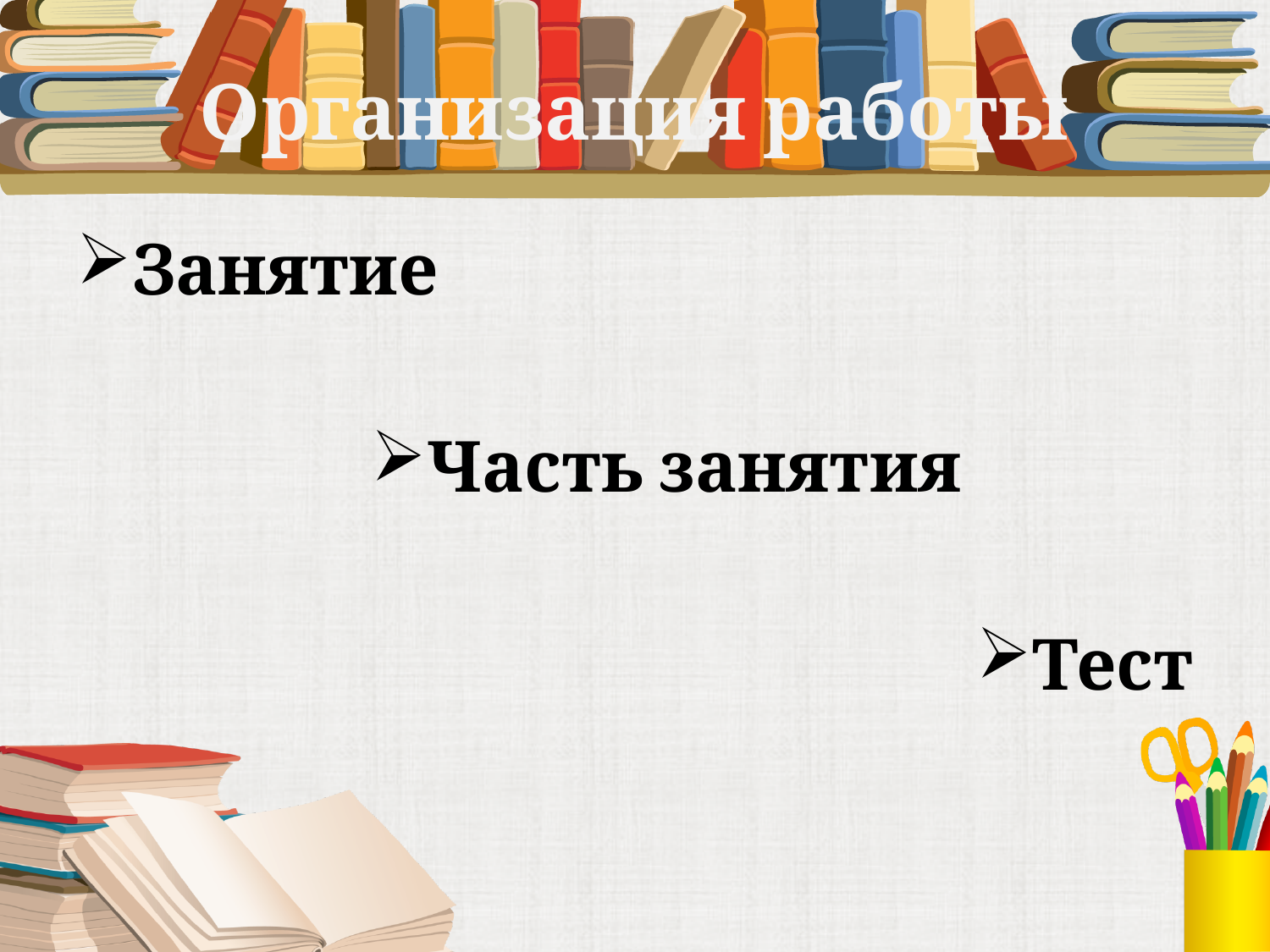

# Организация работы
Занятие

Часть занятия

Тест